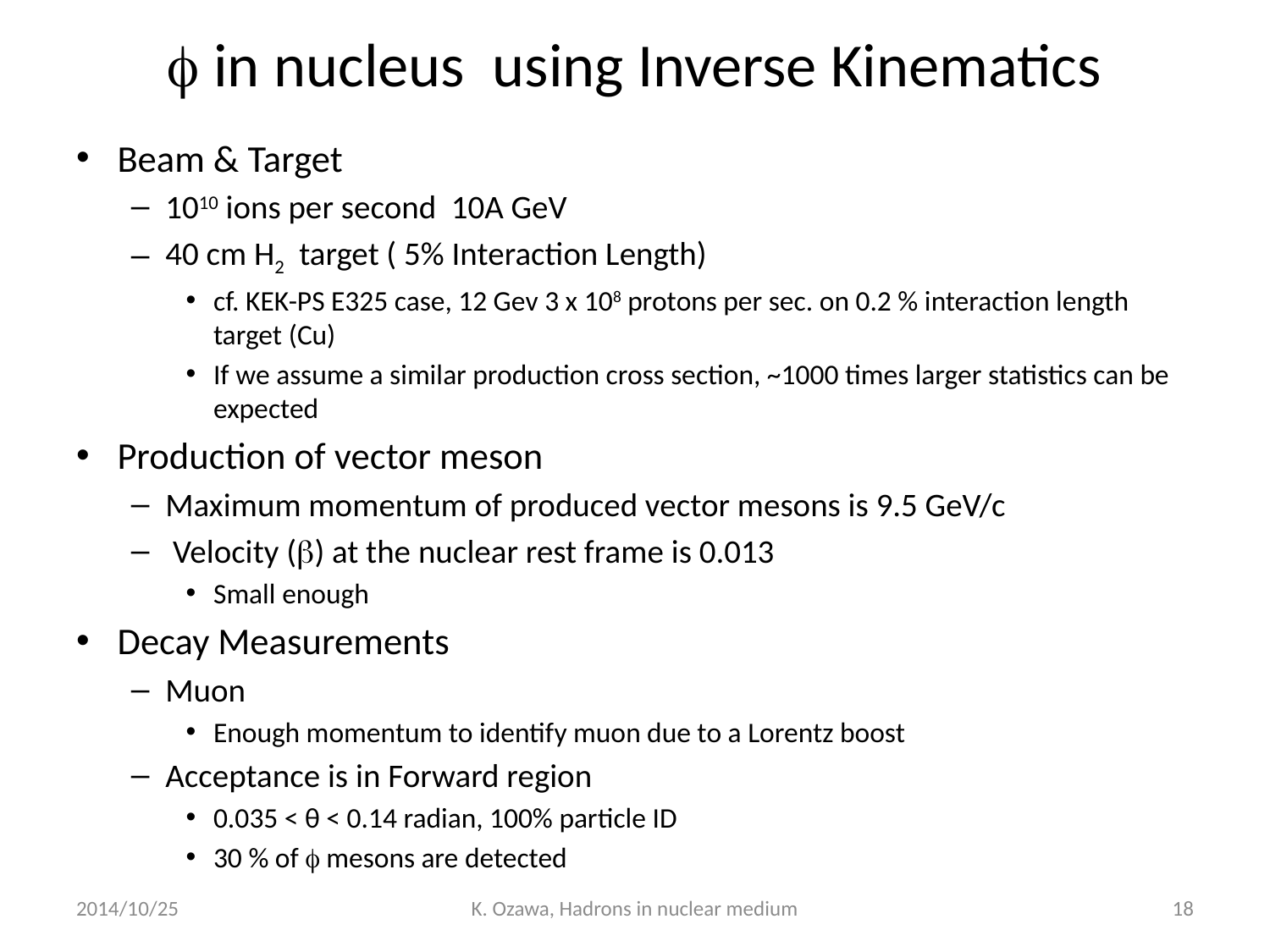

# φ in nucleus  using Inverse Kinematics
Beam & Target
1010 ions per second  10A GeV
40 cm H2  target ( 5% Interaction Length)
cf. KEK-PS E325 case, 12 Gev 3 x 108 protons per sec. on 0.2 % interaction length target (Cu)
If we assume a similar production cross section, ~1000 times larger statistics can be expected
Production of vector meson
Maximum momentum of produced vector mesons is 9.5 GeV/c
 Velocity (β) at the nuclear rest frame is 0.013
Small enough
Decay Measurements
Muon
Enough momentum to identify muon due to a Lorentz boost
Acceptance is in Forward region
0.035 < θ < 0.14 radian, 100% particle ID
30 % of φ mesons are detected

2014/10/25
K. Ozawa, Hadrons in nuclear medium
18